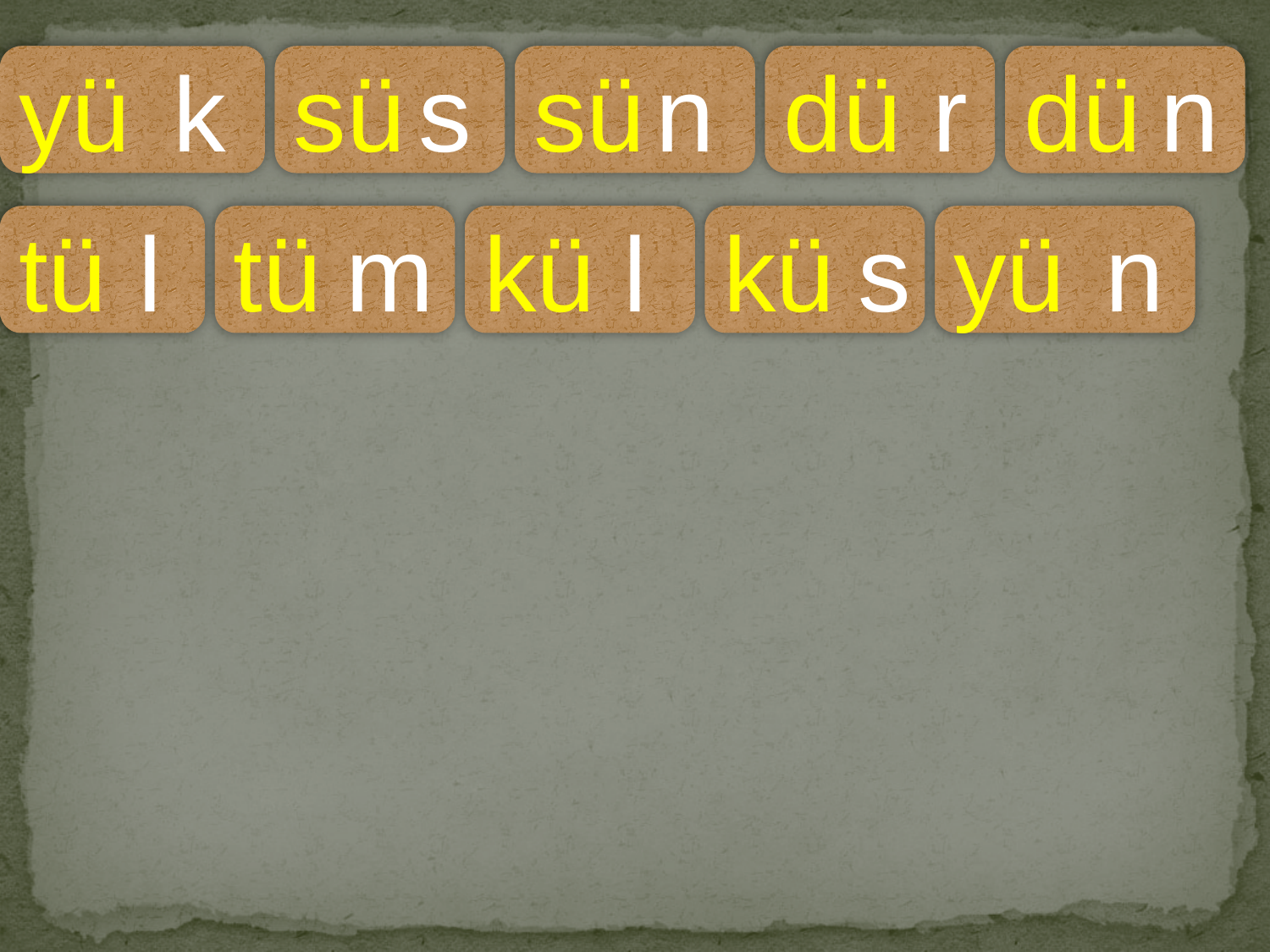

yü
k
sü
s
sü
n
dü
r
dü
n
tü
l
tü
m
kü
l
kü
s
yü
n